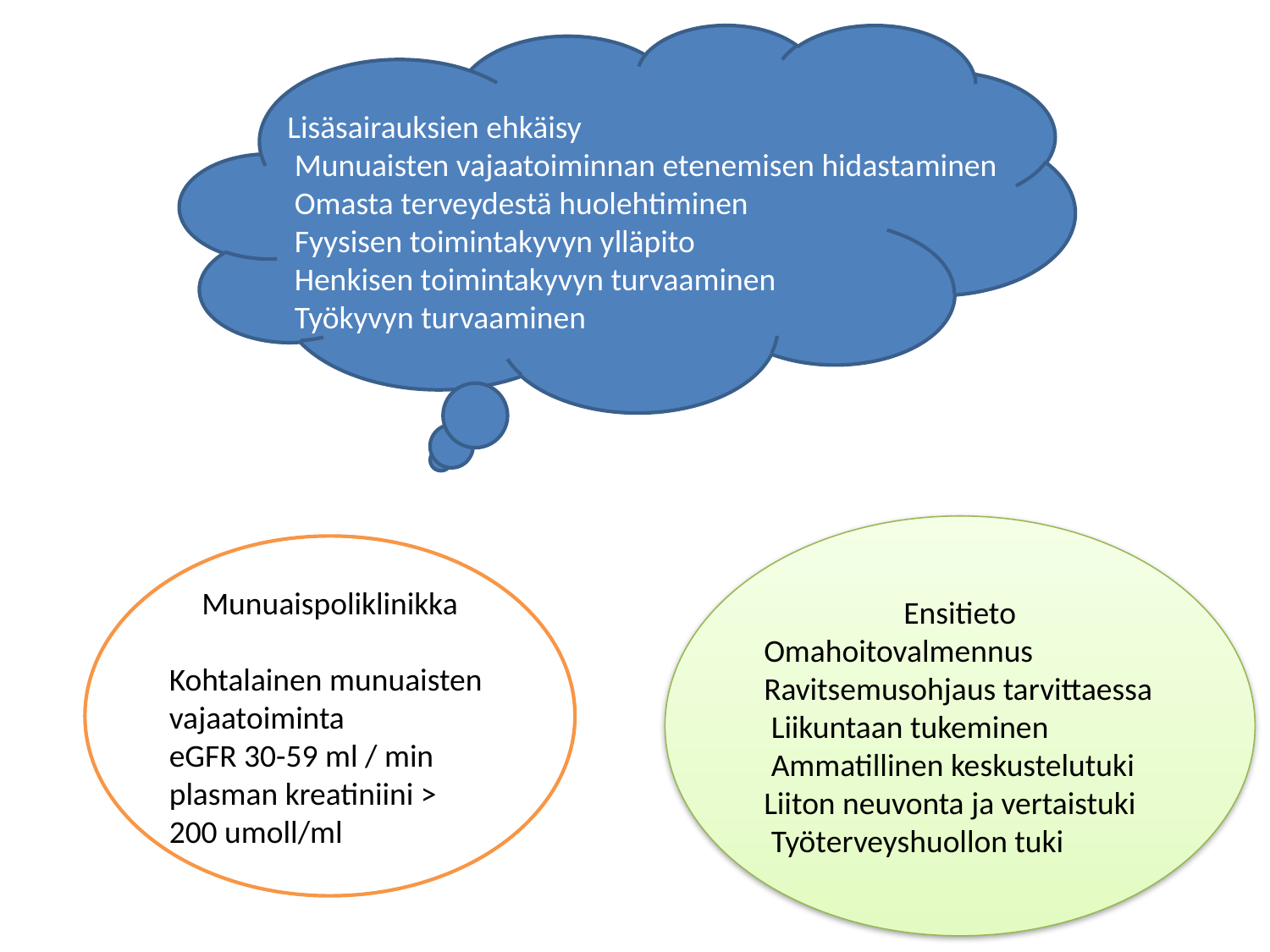

Lisäsairauksien ehkäisy
 Munuaisten vajaatoiminnan etenemisen hidastaminen
 Omasta terveydestä huolehtiminen
 Fyysisen toimintakyvyn ylläpito
 Henkisen toimintakyvyn turvaaminen
 Työkyvyn turvaaminen

Ensitieto
Omahoitovalmennus
Ravitsemusohjaus tarvittaessa
 Liikuntaan tukeminen
 Ammatillinen keskustelutuki Liiton neuvonta ja vertaistuki
 Työterveyshuollon tuki

Munuaispoliklinikka

Kohtalainen munuaisten vajaatoiminta
eGFR 30-59 ml / min
plasman kreatiniini > 200 umoll/ml